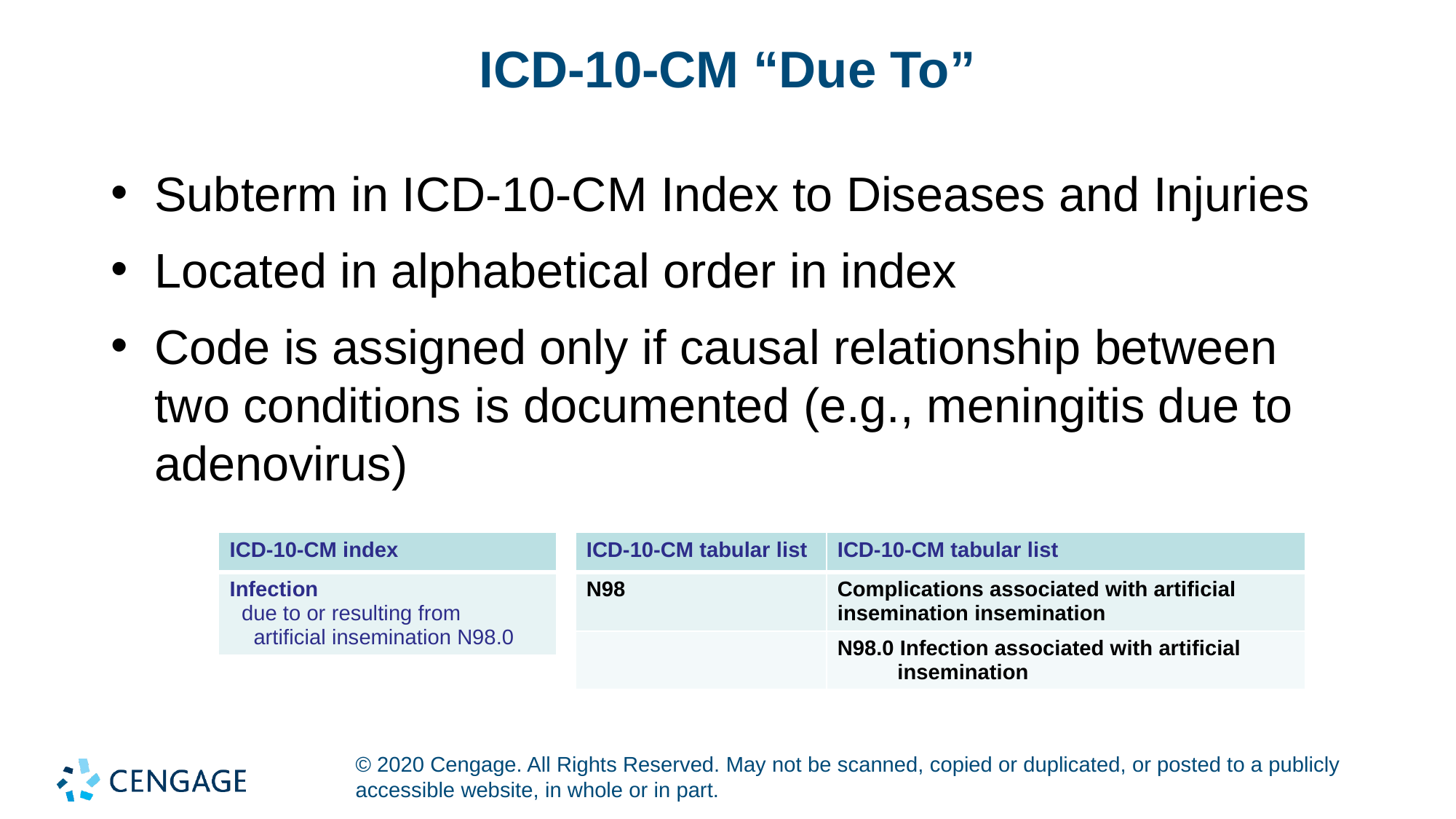

# ICD-10-CM “Due To”
Subterm in ICD-10-CM Index to Diseases and Injuries
Located in alphabetical order in index
Code is assigned only if causal relationship between two conditions is documented (e.g., meningitis due to adenovirus)
| ICD-10-CM index |
| --- |
| Infection due to or resulting from artificial insemination N98.0 |
| ICD-10-CM tabular list | ICD-10-CM tabular list |
| --- | --- |
| N98 | Complications associated with artificial insemination insemination |
|  | N98.0 Infection associated with artificial insemination |